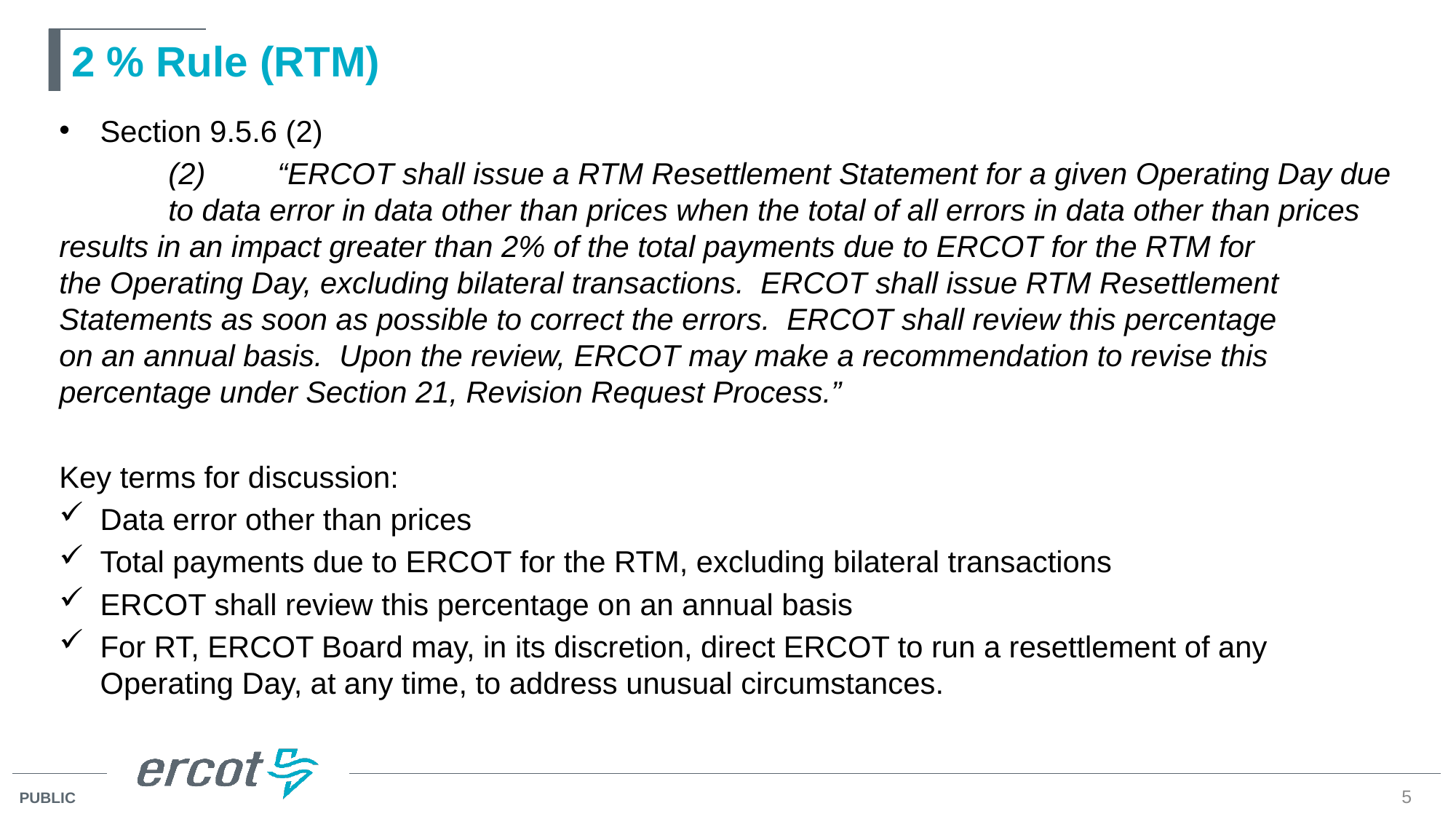

# 2 % Rule (RTM)
Section 9.5.6 (2)
	(2)	“ERCOT shall issue a RTM Resettlement Statement for a given Operating Day due 	to data error in data other than prices when the total of all errors in data other than prices 	results in an impact greater than 2% of the total payments due to ERCOT for the RTM for 	the Operating Day, excluding bilateral transactions.  ERCOT shall issue RTM Resettlement 	Statements as soon as possible to correct the errors.  ERCOT shall review this percentage 	on an annual basis.  Upon the review, ERCOT may make a recommendation to revise this 	percentage under Section 21, Revision Request Process.”

Key terms for discussion:
Data error other than prices
Total payments due to ERCOT for the RTM, excluding bilateral transactions
ERCOT shall review this percentage on an annual basis
For RT, ERCOT Board may, in its discretion, direct ERCOT to run a resettlement of any Operating Day, at any time, to address unusual circumstances.
5